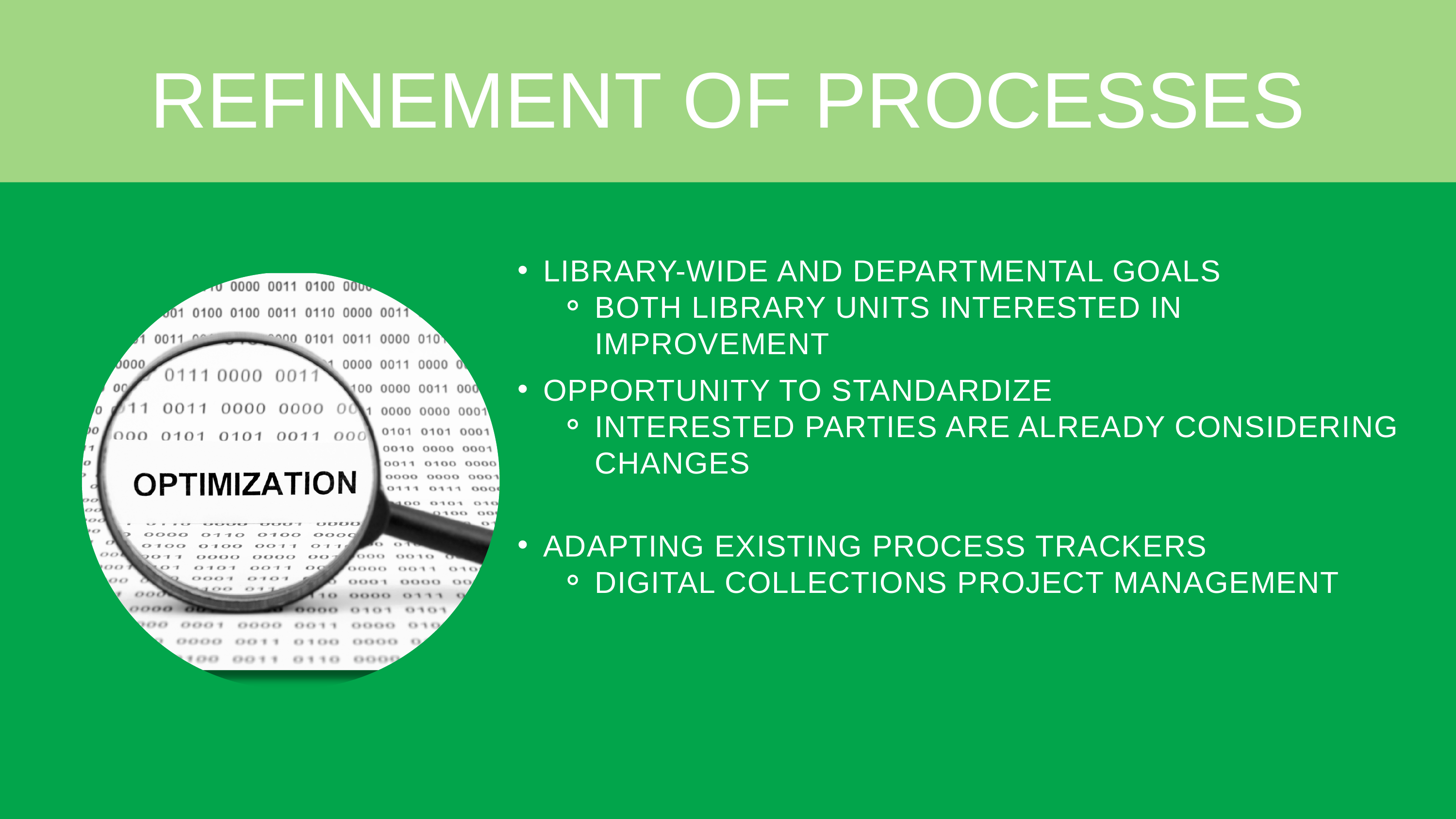

REFINEMENT OF PROCESSES
LIBRARY-WIDE AND DEPARTMENTAL GOALS
BOTH LIBRARY UNITS INTERESTED IN IMPROVEMENT

OPPORTUNITY TO STANDARDIZE
INTERESTED PARTIES ARE ALREADY CONSIDERING CHANGES
ADAPTING EXISTING PROCESS TRACKERS
DIGITAL COLLECTIONS PROJECT MANAGEMENT